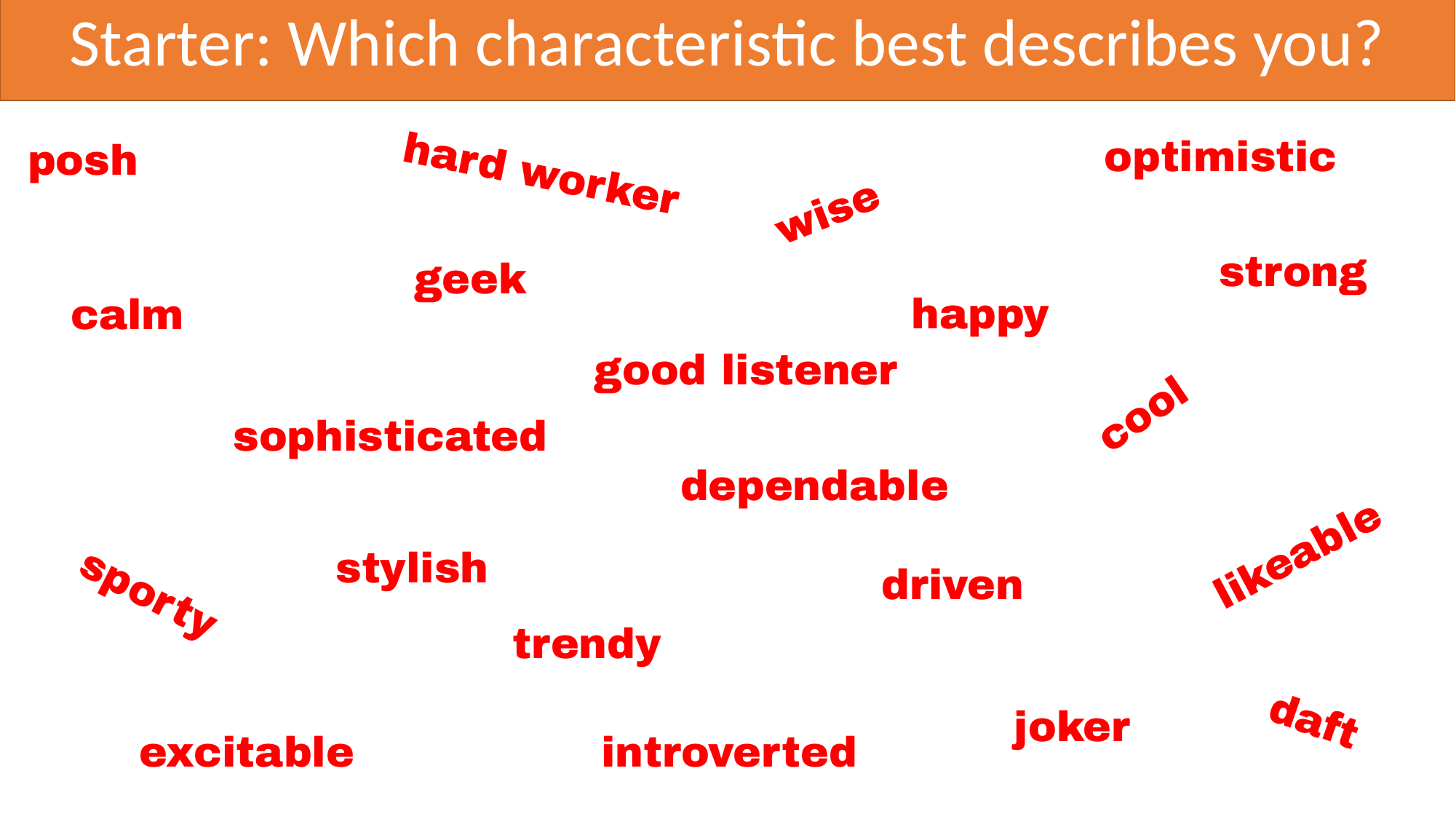

# Starter: Which characteristic best describes you?
optimistic
posh
hard worker
wise
strong
geek
happy
calm
good listener
cool
sophisticated
dependable
likeable
stylish
driven
sporty
trendy
daft
joker
excitable
introverted